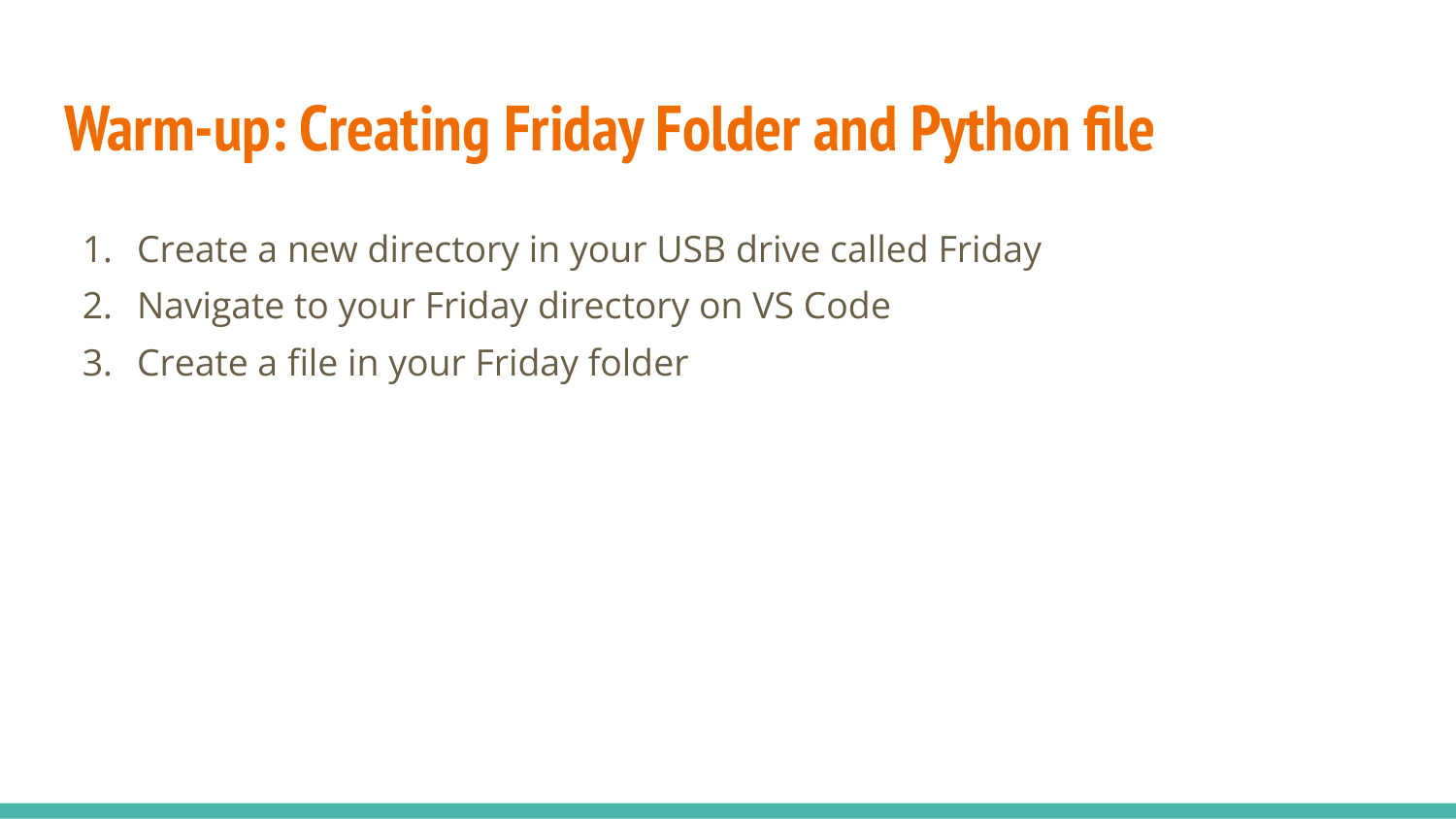

# Warm-up: Creating Friday Folder and Python file
Create a new directory in your USB drive called Friday
Navigate to your Friday directory on VS Code
Create a file in your Friday folder